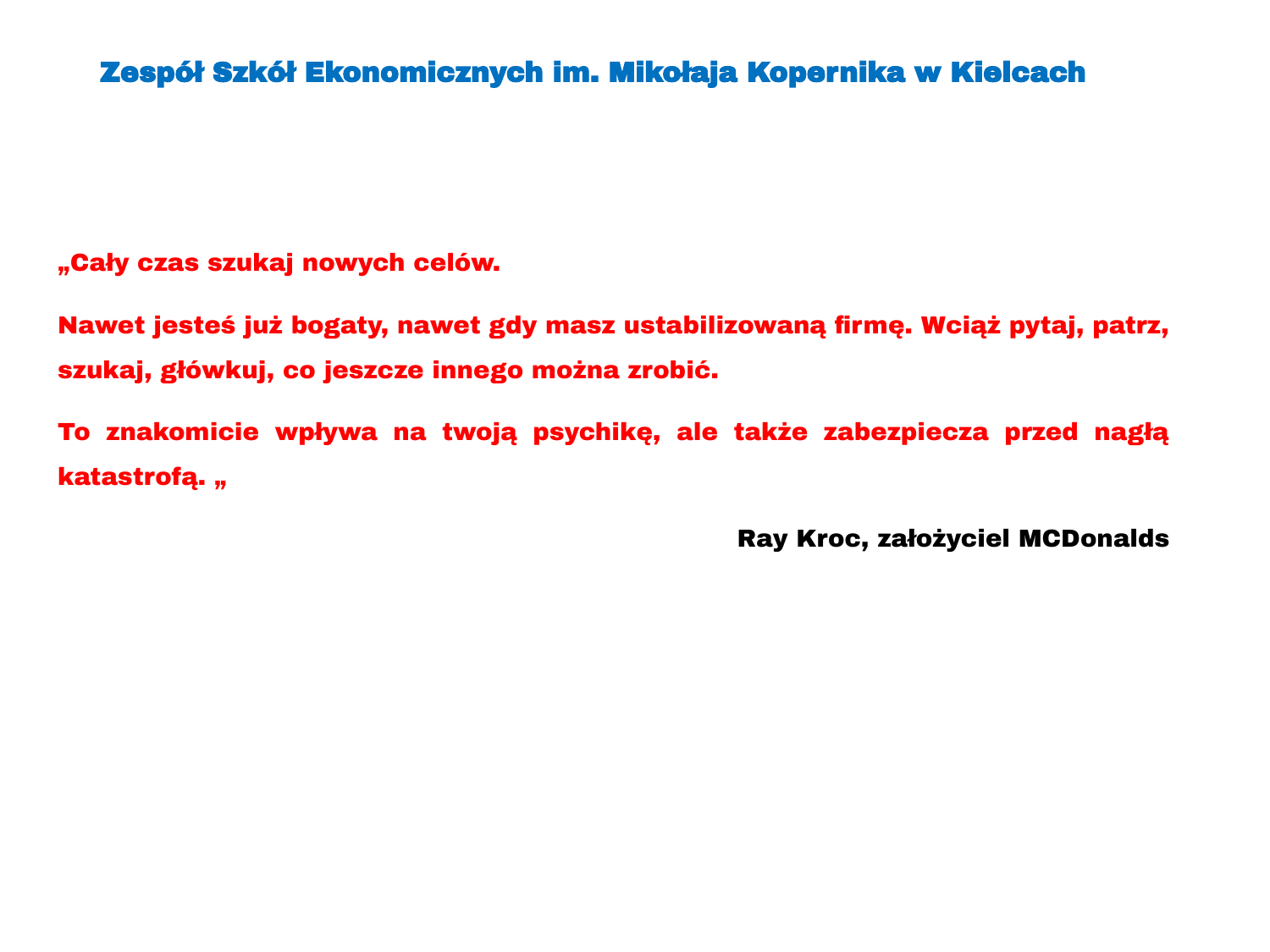

# Zespół Szkół Ekonomicznych im. Mikołaja Kopernika w Kielcach

„Cały czas szukaj nowych celów.
Nawet jesteś już bogaty, nawet gdy masz ustabilizowaną firmę. Wciąż pytaj, patrz, szukaj, główkuj, co jeszcze innego można zrobić.
To znakomicie wpływa na twoją psychikę, ale także zabezpiecza przed nagłą katastrofą. „
Ray Kroc, założyciel MCDonalds